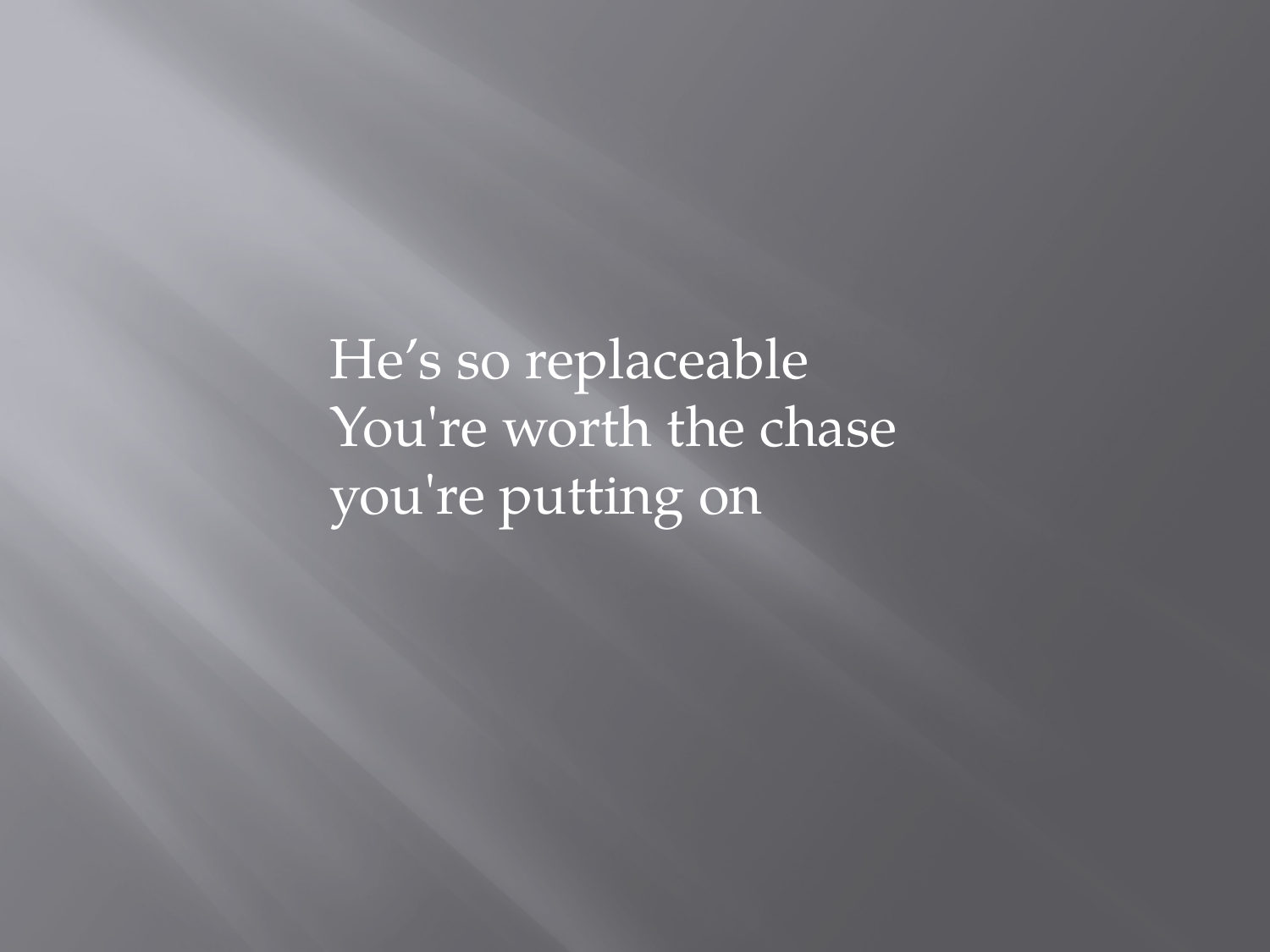

He’s so replaceable
You're worth the chase you're putting on